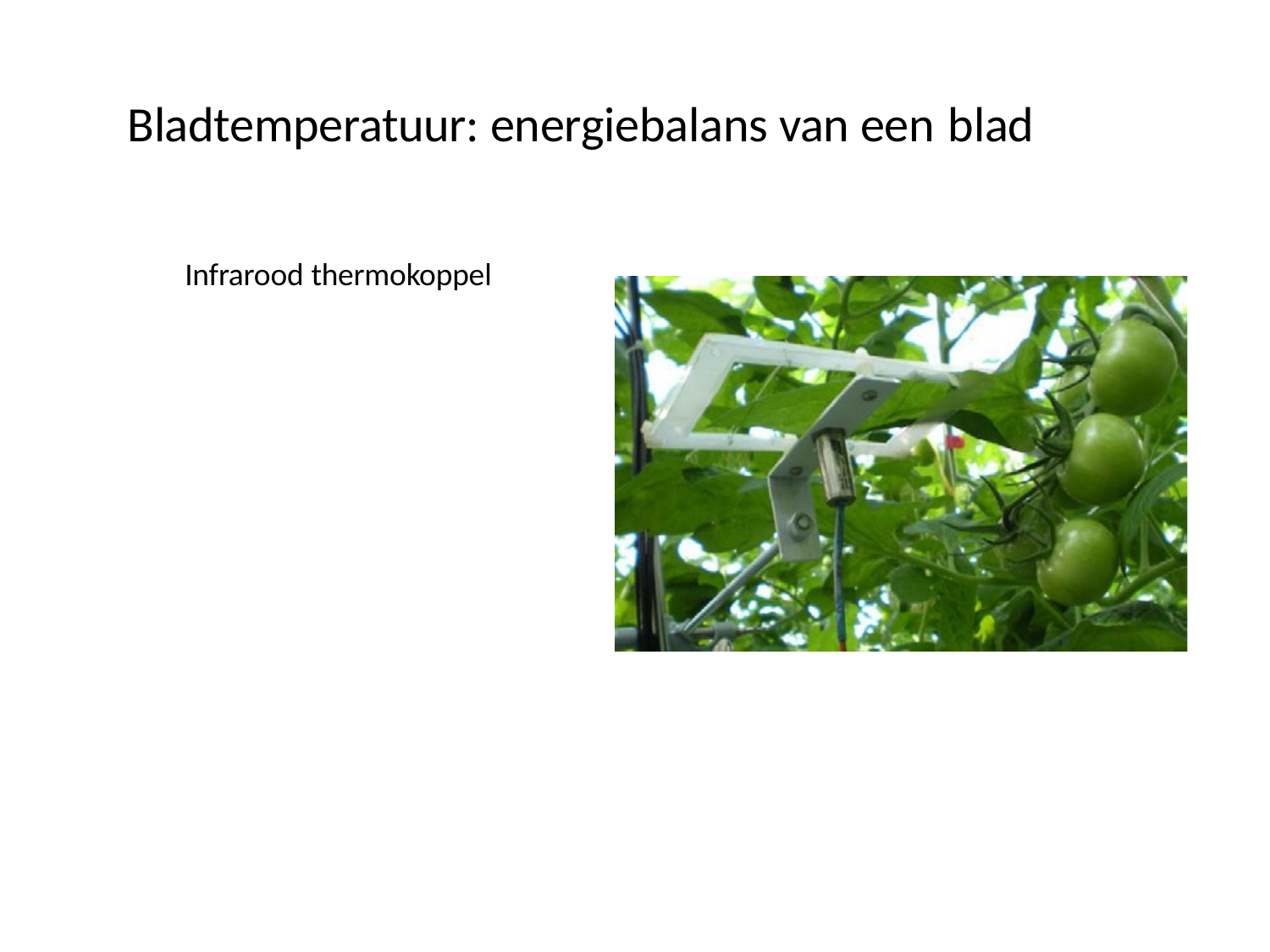

Bladtemperatuur: energiebalans van een blad
Infrarood thermokoppel